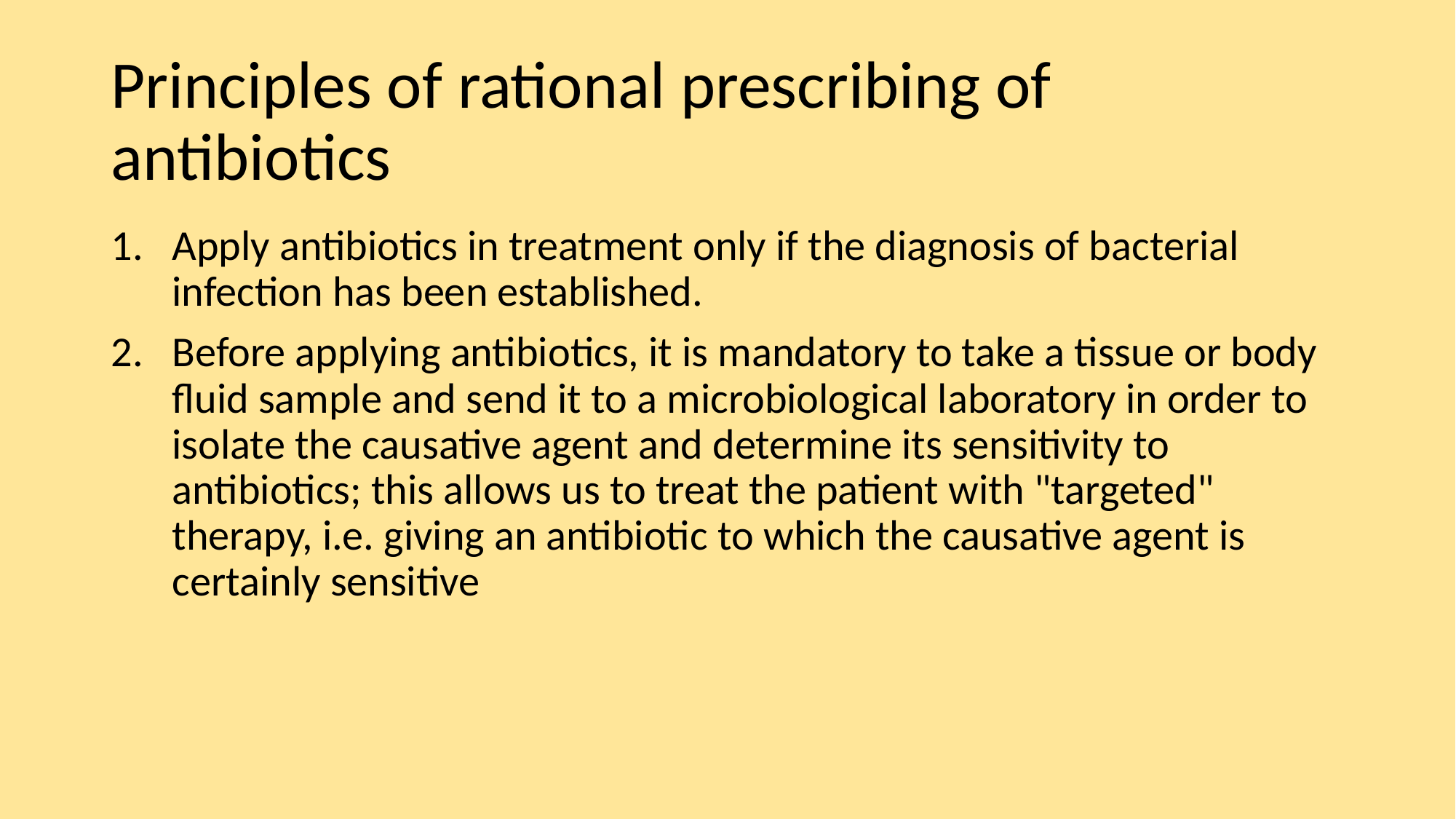

# Principles of rational prescribing of antibiotics
Apply antibiotics in treatment only if the diagnosis of bacterial infection has been established.
Before applying antibiotics, it is mandatory to take a tissue or body fluid sample and send it to a microbiological laboratory in order to isolate the causative agent and determine its sensitivity to antibiotics; this allows us to treat the patient with "targeted" therapy, i.e. giving an antibiotic to which the causative agent is certainly sensitive